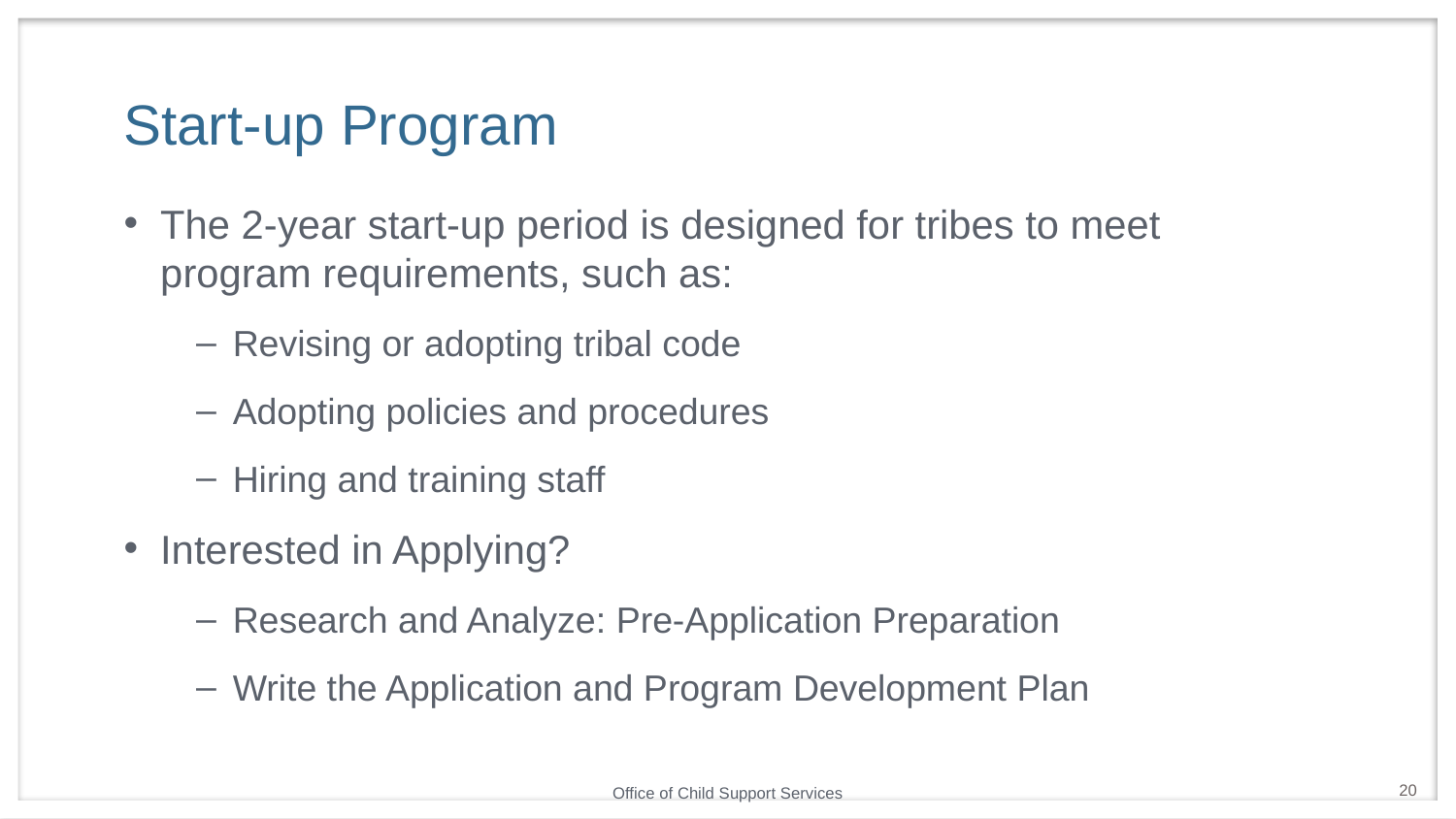

# Start-up Program
The 2-year start-up period is designed for tribes to meet program requirements, such as:
Revising or adopting tribal code
Adopting policies and procedures
Hiring and training staff
Interested in Applying?
Research and Analyze: Pre-Application Preparation
Write the Application and Program Development Plan

20